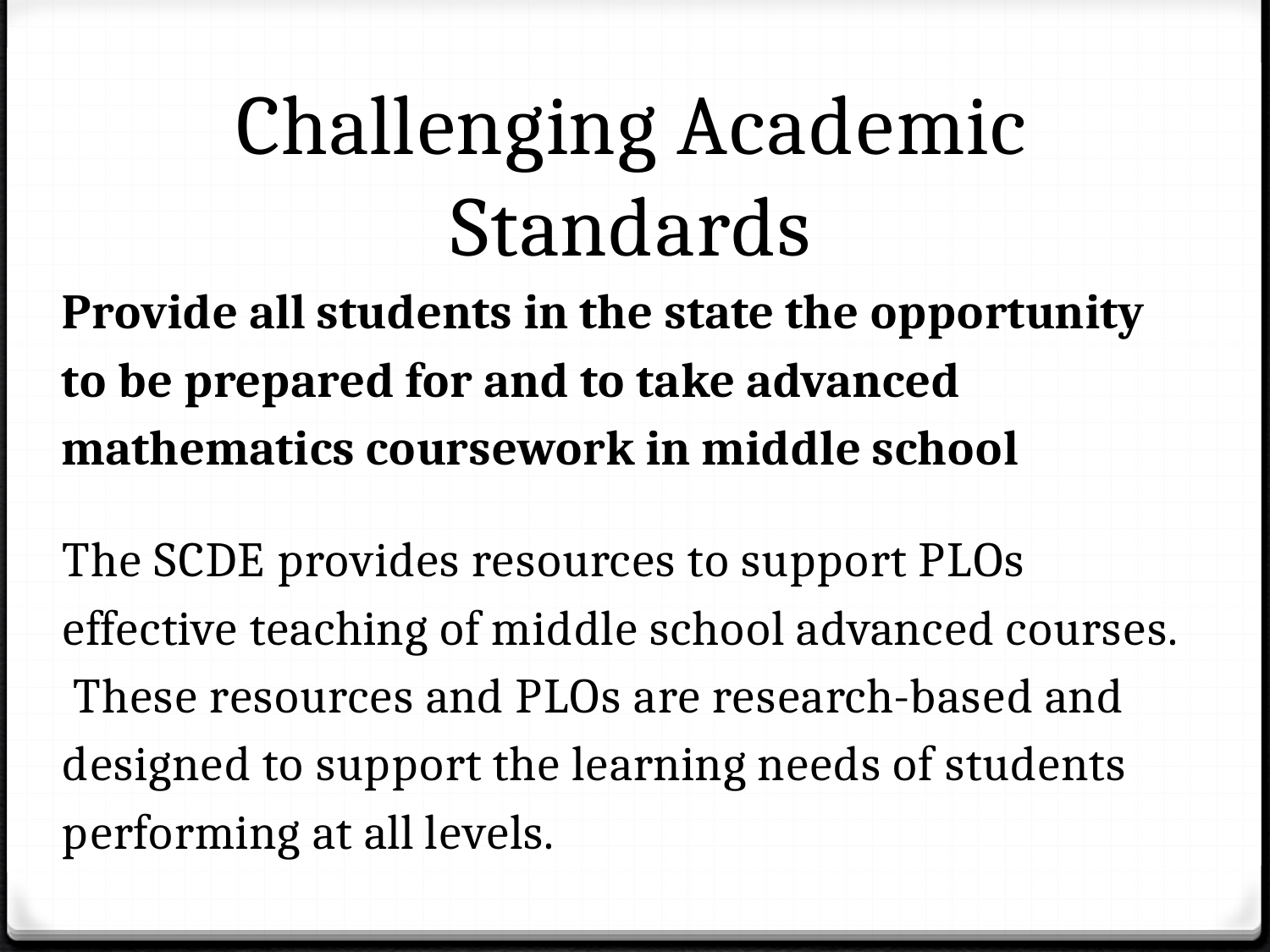

Challenging Academic Standards
Provide all students in the state the opportunity to be prepared for and to take advanced mathematics coursework in middle school

The SCDE provides resources to support PLOs effective teaching of middle school advanced courses.  These resources and PLOs are research-based and designed to support the learning needs of students performing at all levels.